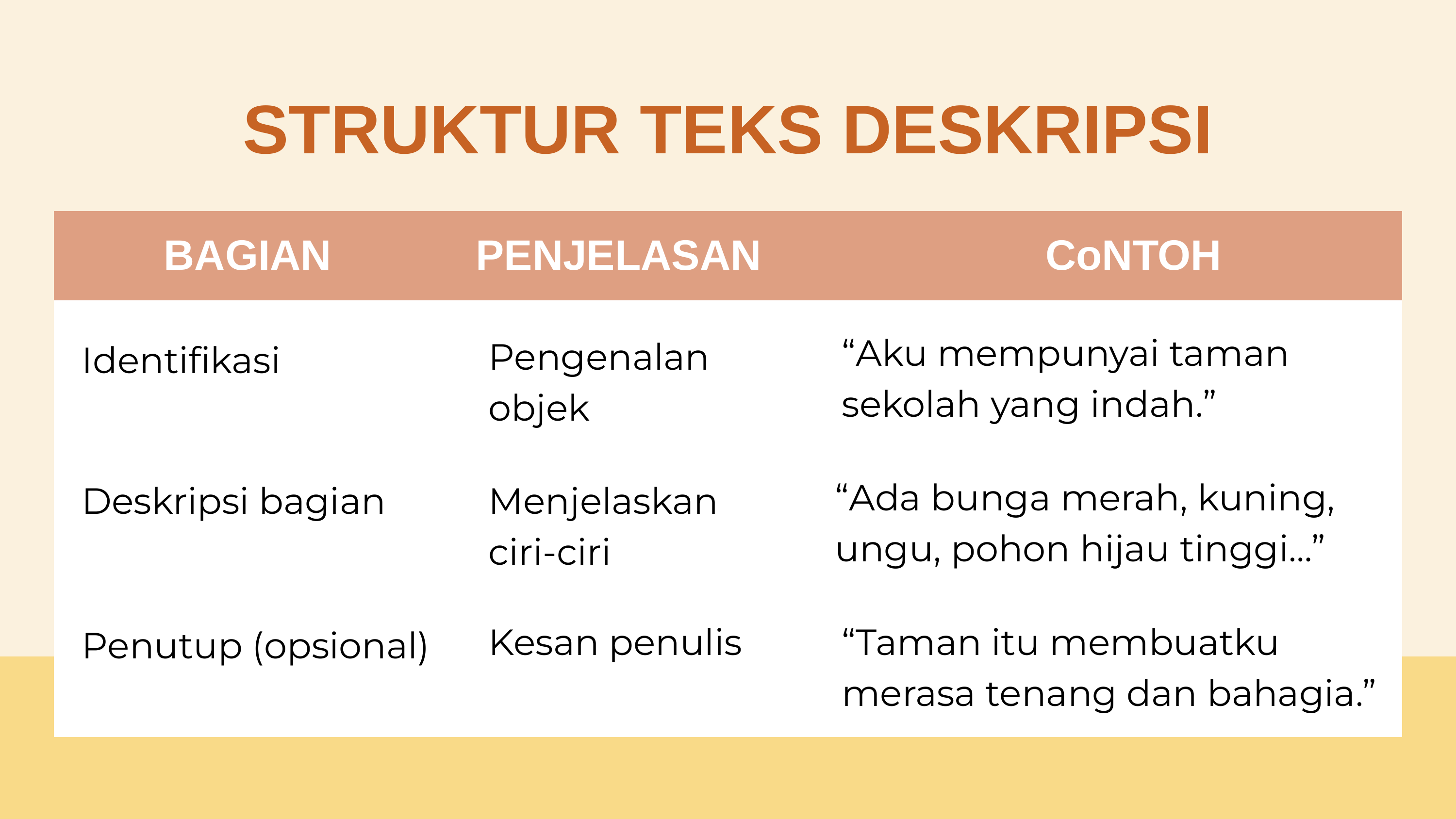

STRUKTUR TEKS DESKRIPSI
|  |  |  |
| --- | --- | --- |
|  |  |  |
|  |  |  |
|  |  |  |
BAGIAN
PENJELASAN
CoNTOH
“Aku mempunyai taman sekolah yang indah.”
Pengenalan
objek
Identifikasi
“Ada bunga merah, kuning, ungu, pohon hijau tinggi…”
Menjelaskan ciri-ciri
Deskripsi bagian
Kesan penulis
“Taman itu membuatku merasa tenang dan bahagia.”
Penutup (opsional)